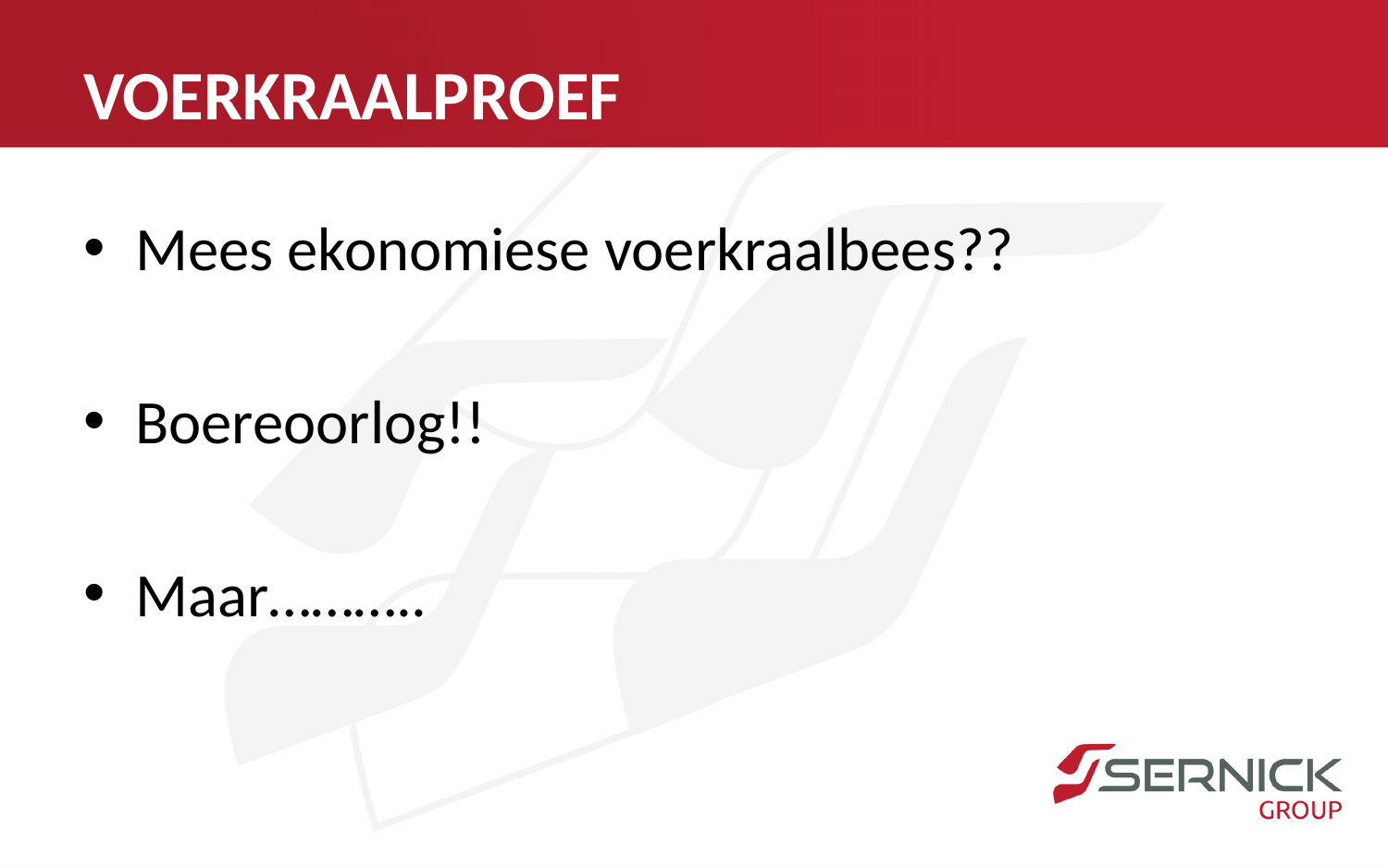

# VOERKRAALPROEF
Mees ekonomiese voerkraalbees??

Boereoorlog!!

Maar………..